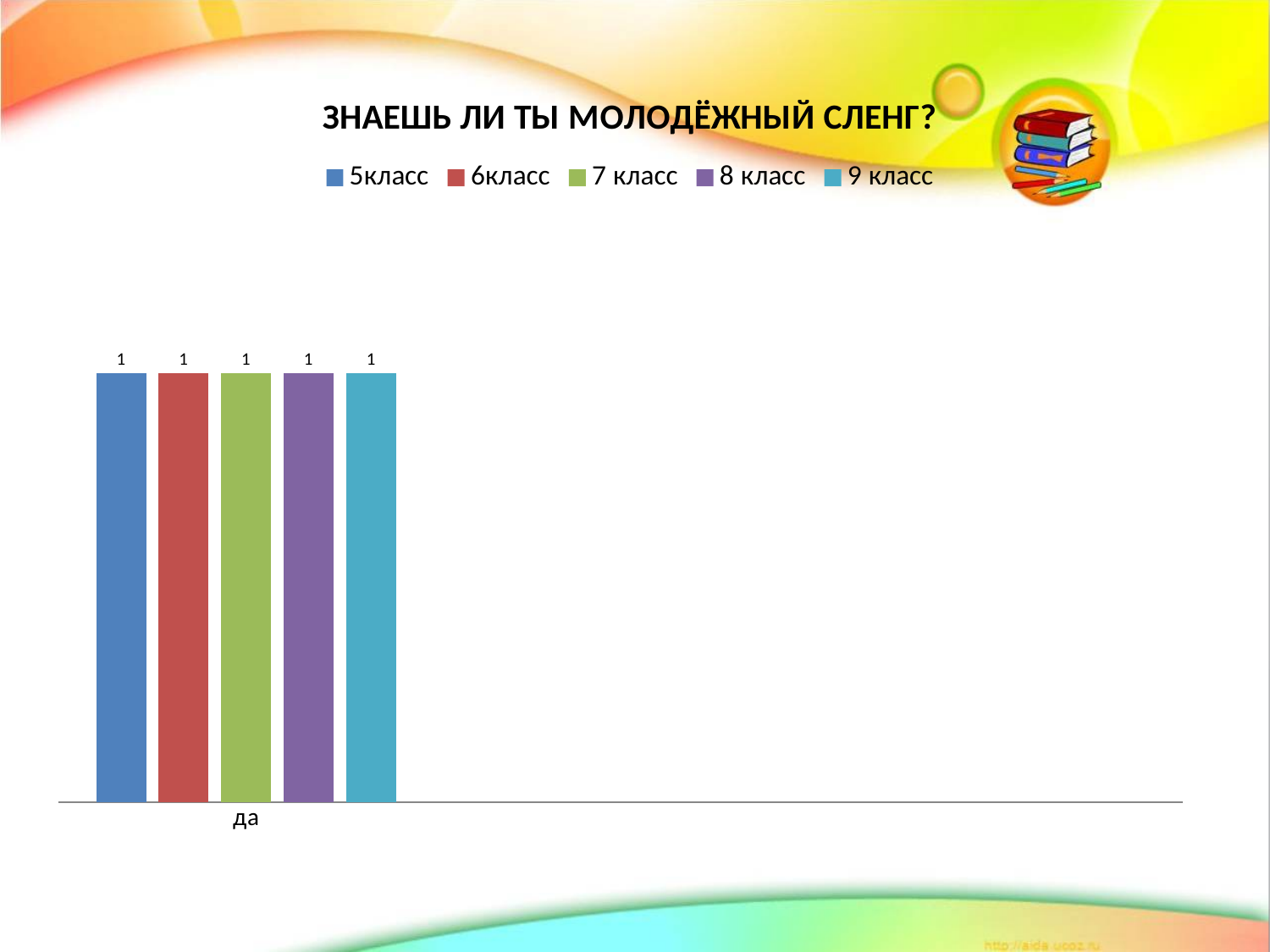

### Chart: ЗНАЕШЬ ЛИ ТЫ МОЛОДЁЖНЫЙ СЛЕНГ?

| Category | 5класс | 6класс | 7 класс | 8 класс | 9 класс |
|---|---|---|---|---|---|
| да | 1.0 | 1.0 | 1.0 | 1.0 | 1.0 |